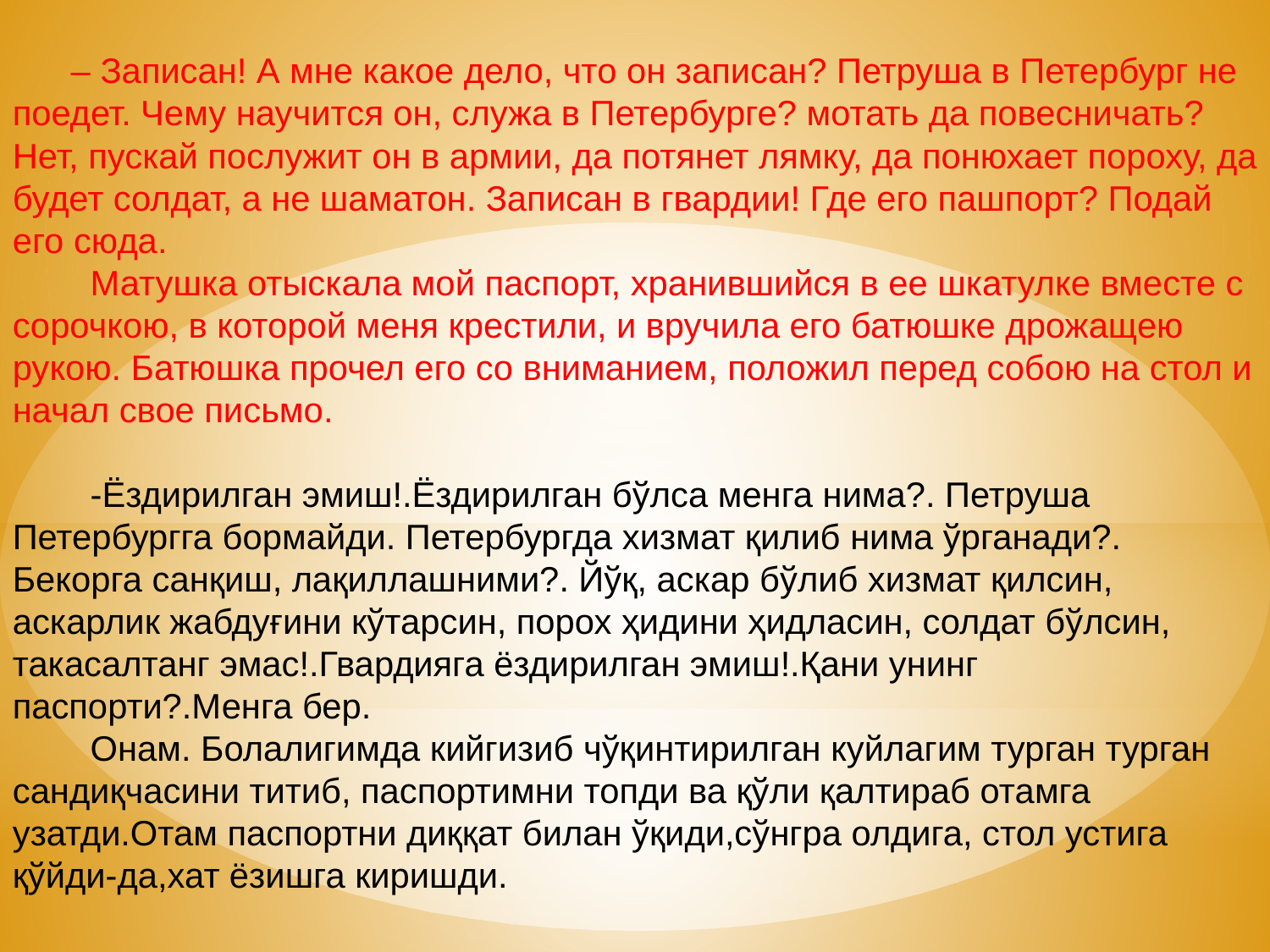

– Записан! А мне какое дело, что он записан? Петруша в Петербург не поедет. Чему научится он, служа в Петербурге? мотать да повесничать?
Нет, пускай послужит он в армии, да потянет лямку, да понюхает пороху, да
будет солдат, а не шаматон. Записан в гвардии! Где его пашпорт? Подай его сюда.
        Матушка отыскала мой паспорт, хранившийся в ее шкатулке вместе с
сорочкою, в которой меня крестили, и вручила его батюшке дрожащею
рукою. Батюшка прочел его со вниманием, положил перед собою на стол и
начал свое письмо.

        -Ёздирилган эмиш!.Ёздирилган бўлса менга нима?. Петруша Петербургга бормайди. Петербургда хизмат қилиб нима ўрганади?. Бекорга санқиш, лақиллашними?. Йўқ, аскар бўлиб хизмат қилсин, аскарлик жабдуғини кўтарсин, порох ҳидини ҳидласин, солдат бўлсин, такасалтанг эмас!.Гвардияга ёздирилган эмиш!.Қани унинг паспорти?.Менга бер.
        Онам. Болалигимда кийгизиб чўқинтирилган куйлагим турган турган сандиқчасини титиб, паспортимни топди ва қўли қалтираб отамга узатди.Отам паспортни диққат билан ўқиди,сўнгра олдига, стол устига қўйди-да,хат ёзишга киришди.